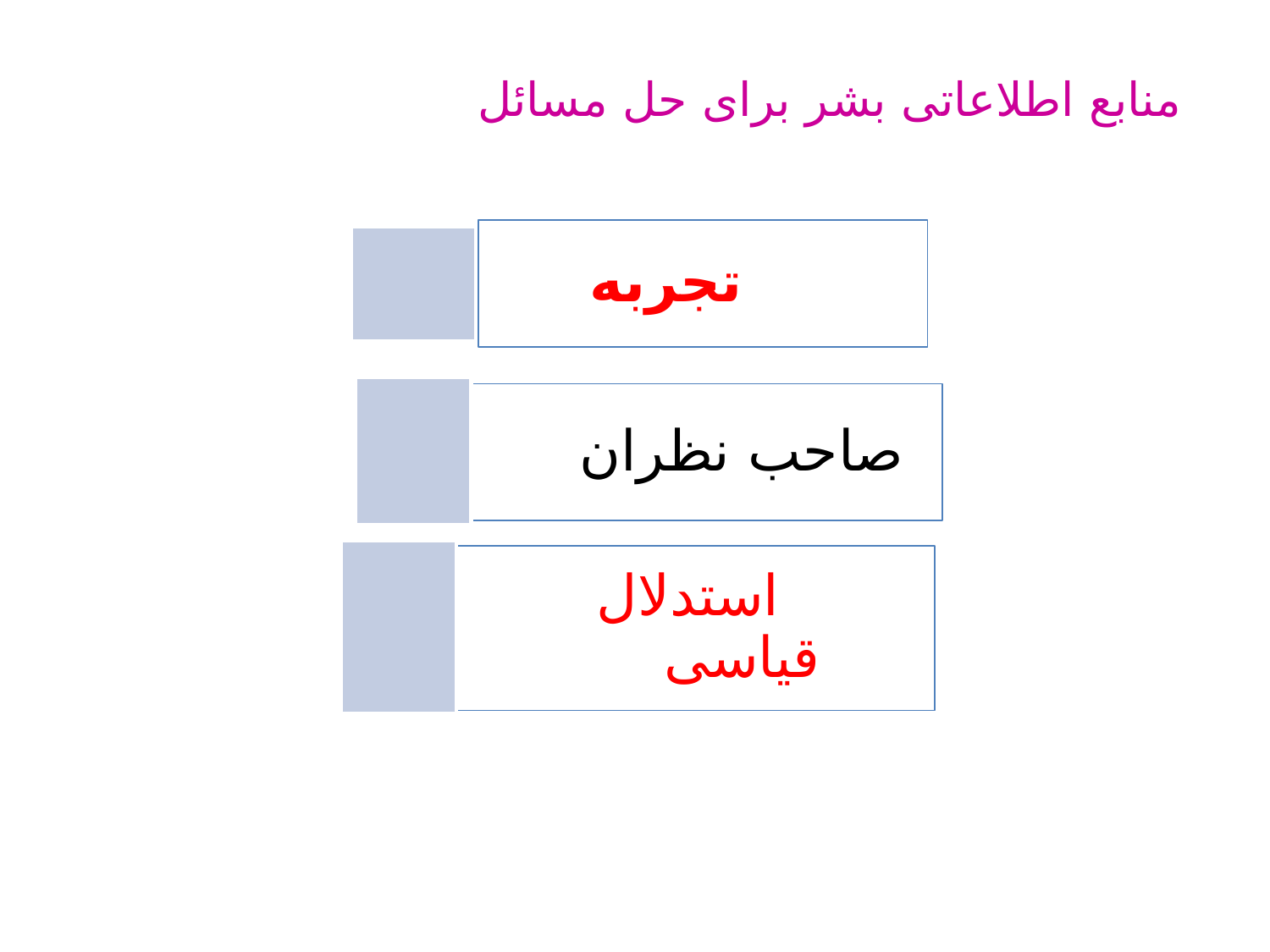

# منابع اطلاعاتی بشر برای حل مسائل
تجربه
صاحب نظران
      استدلال قیاسی